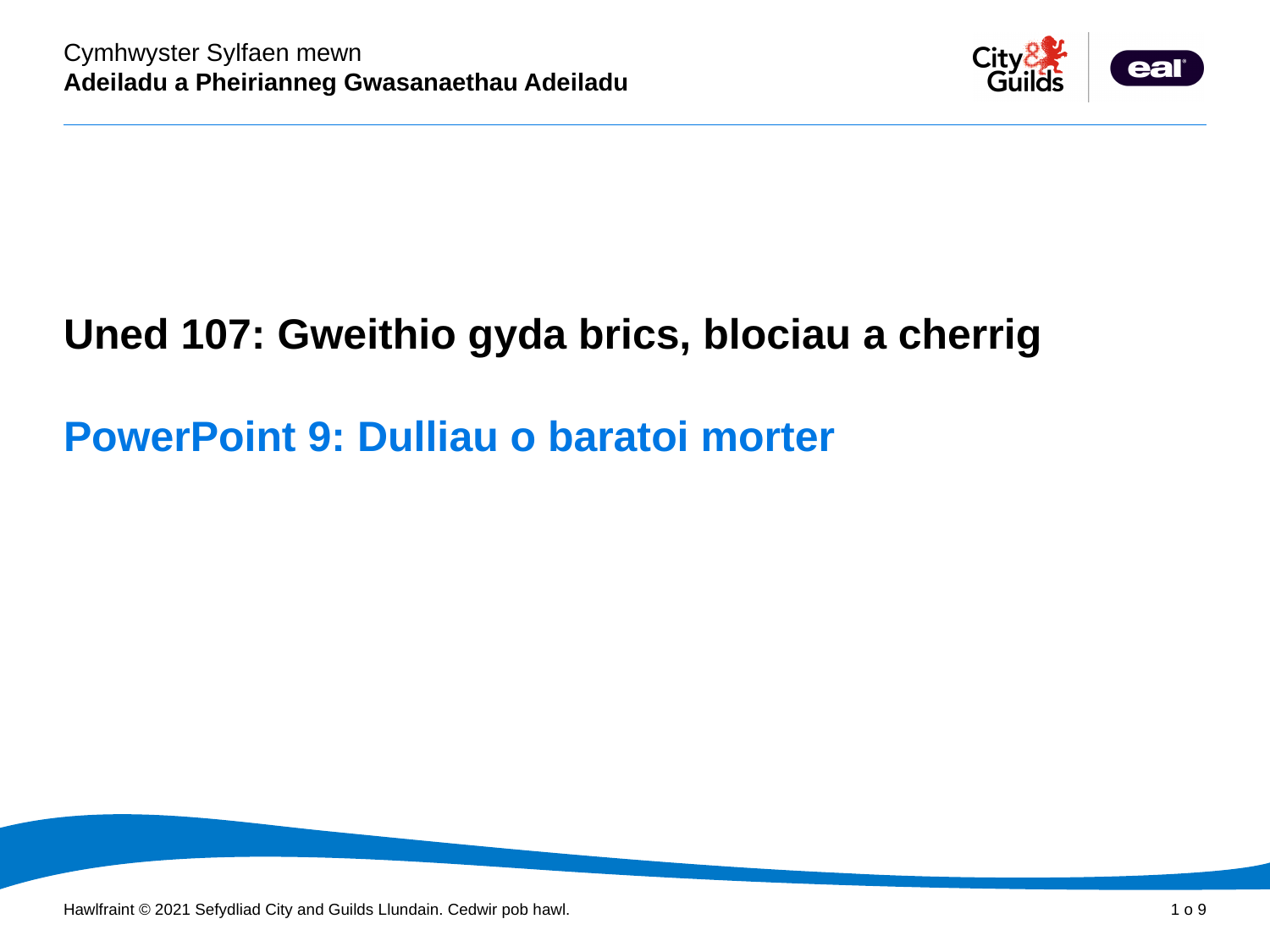

Cyflwyniad PowerPoint
Uned 107: Gweithio gyda brics, blociau a cherrig
# PowerPoint 9: Dulliau o baratoi morter